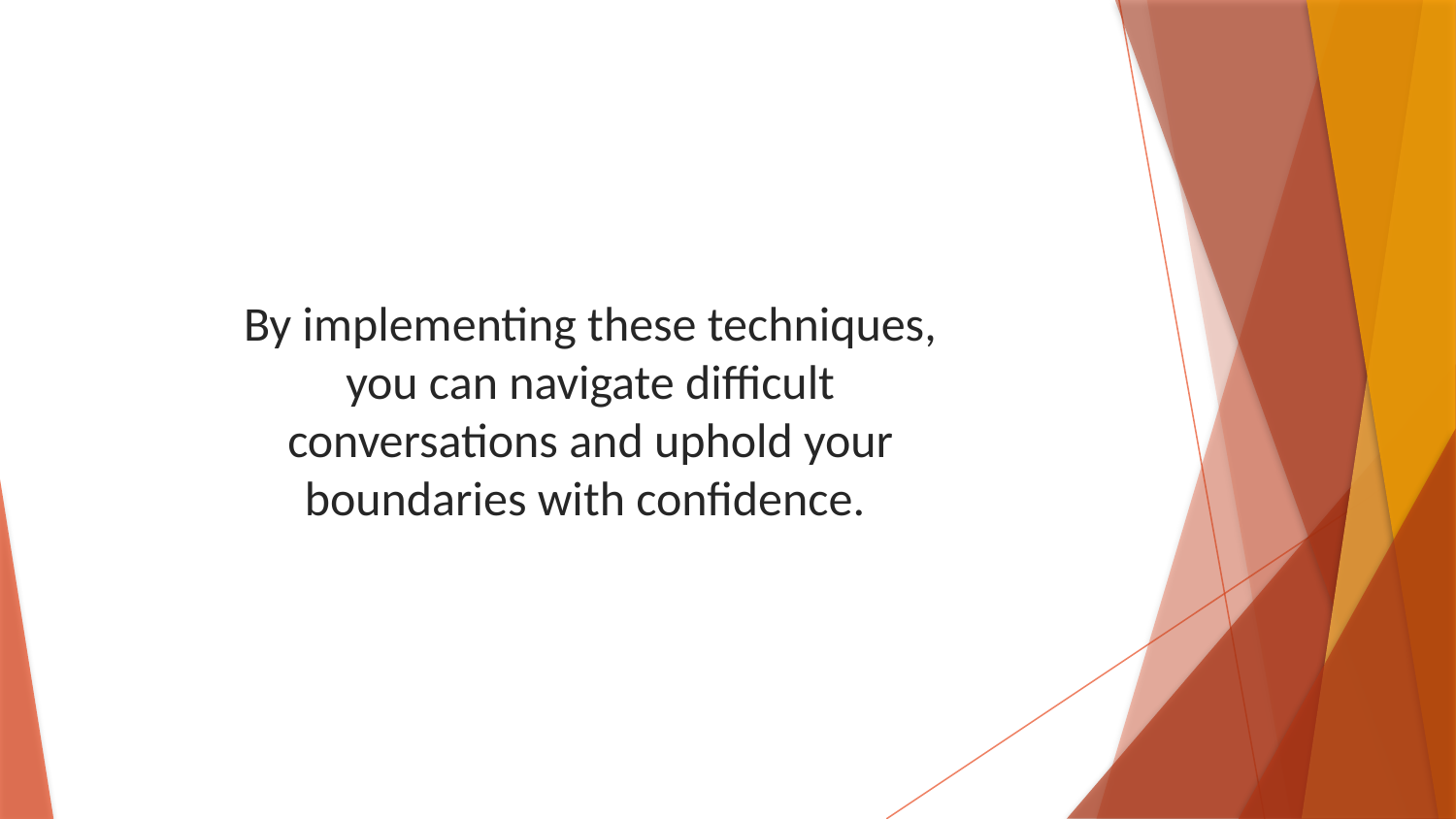

By implementing these techniques, you can navigate difficult conversations and uphold your boundaries with confidence.